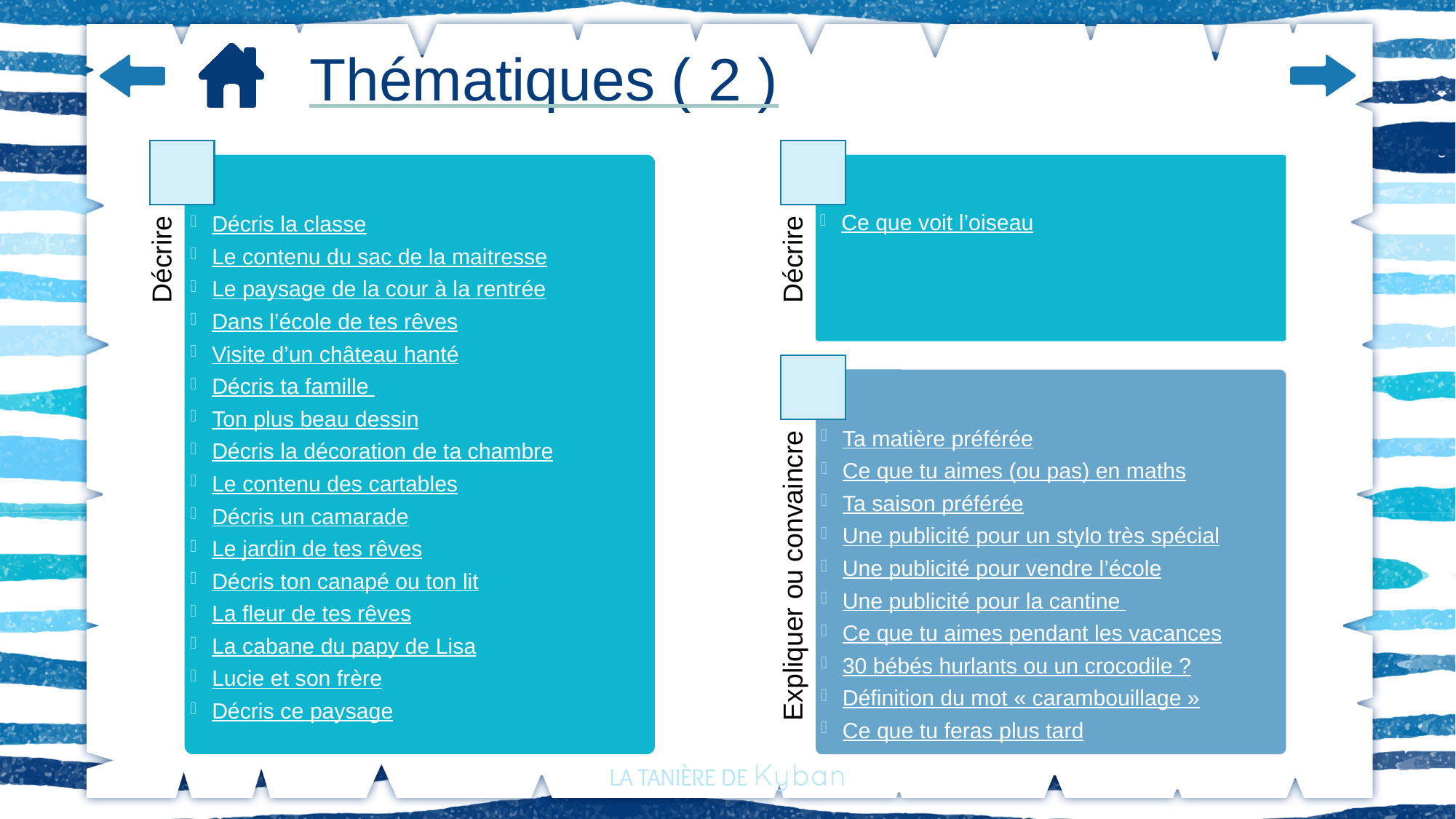

# Thématiques ( 2 )

Décris la classe
Le contenu du sac de la maitresse
Le paysage de la cour à la rentrée
Dans l’école de tes rêves
Visite d’un château hanté
Décris ta famille
Ton plus beau dessin
Décris la décoration de ta chambre
Le contenu des cartables
Décris un camarade
Le jardin de tes rêves
Décris ton canapé ou ton lit
La fleur de tes rêves
La cabane du papy de Lisa
Lucie et son frère
Décris ce paysage
Décrire

Ce que voit l’oiseau
Décrire

Ta matière préférée
Ce que tu aimes (ou pas) en maths
Ta saison préférée
Une publicité pour un stylo très spécial
Une publicité pour vendre l’école
Une publicité pour la cantine
Ce que tu aimes pendant les vacances
30 bébés hurlants ou un crocodile ?
Définition du mot « carambouillage »
Ce que tu feras plus tard

Expliquer ou convaincre